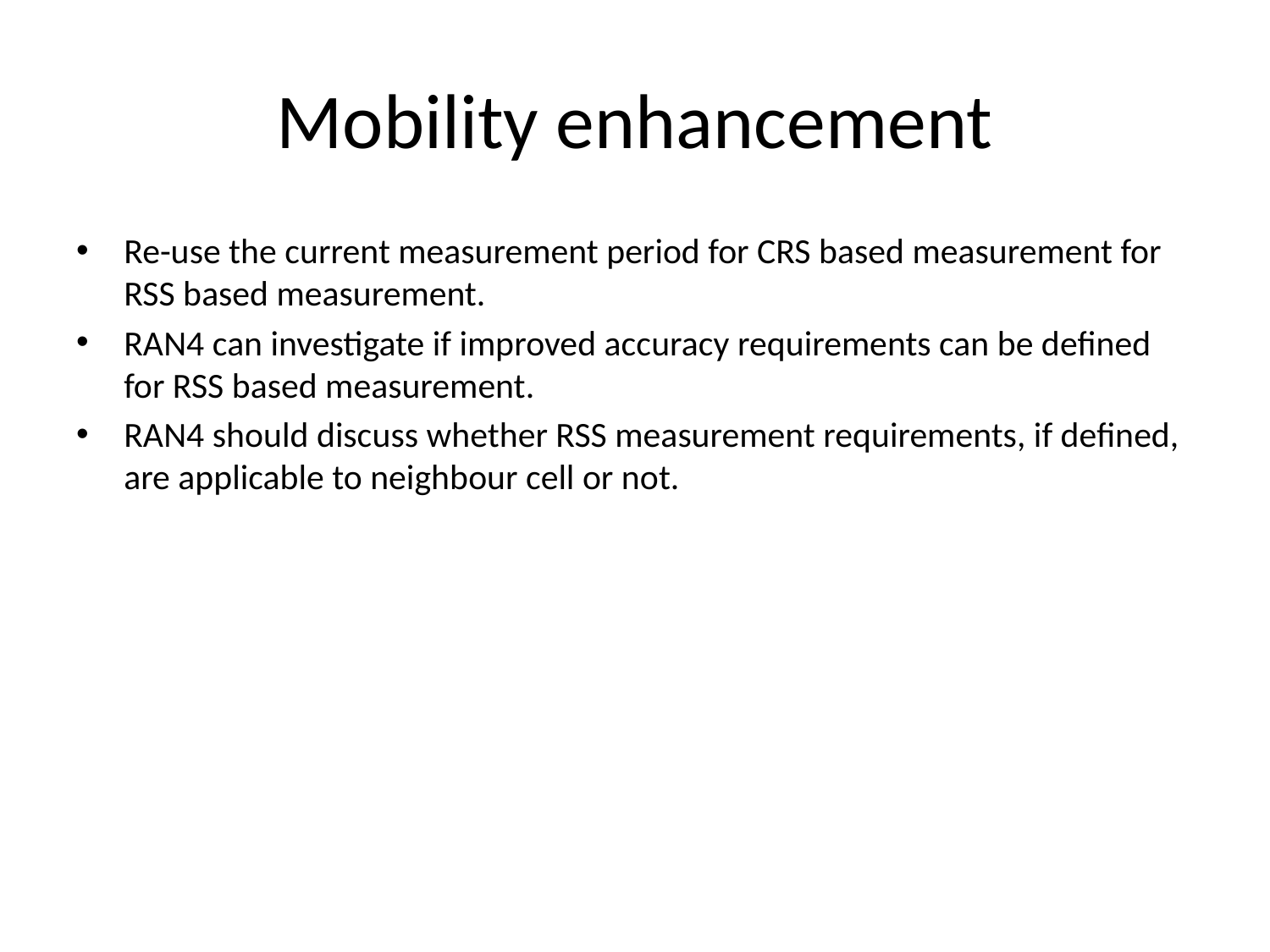

# Mobility enhancement
Re-use the current measurement period for CRS based measurement for RSS based measurement.
RAN4 can investigate if improved accuracy requirements can be defined for RSS based measurement.
RAN4 should discuss whether RSS measurement requirements, if defined, are applicable to neighbour cell or not.